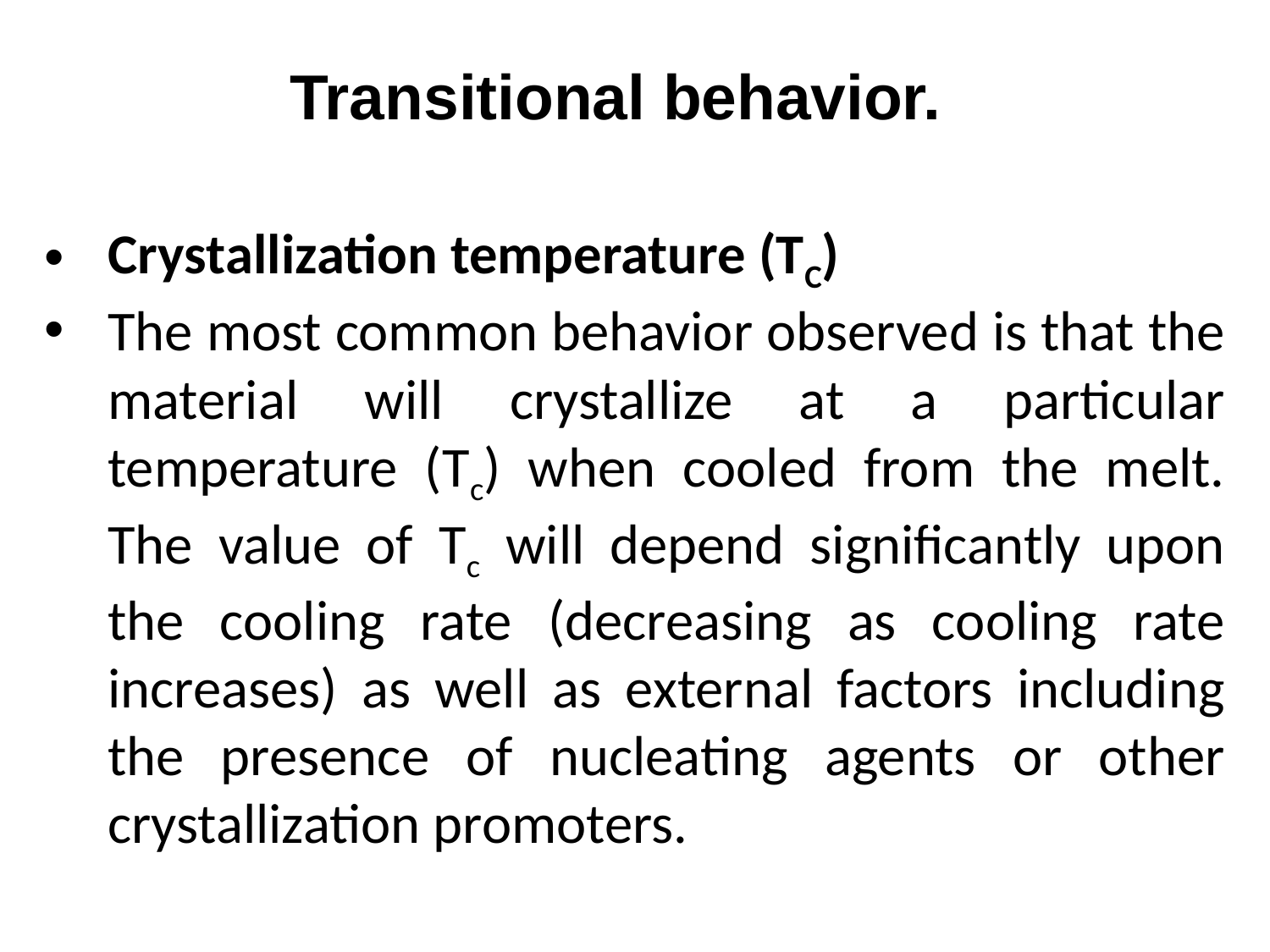

Transitional behavior.
Crystallization temperature (TC)
The most common behavior observed is that the material will crystallize at a particular temperature (Tc) when cooled from the melt. The value of Tc will depend significantly upon the cooling rate (decreasing as cooling rate increases) as well as external factors including the presence of nucleating agents or other crystallization promoters.